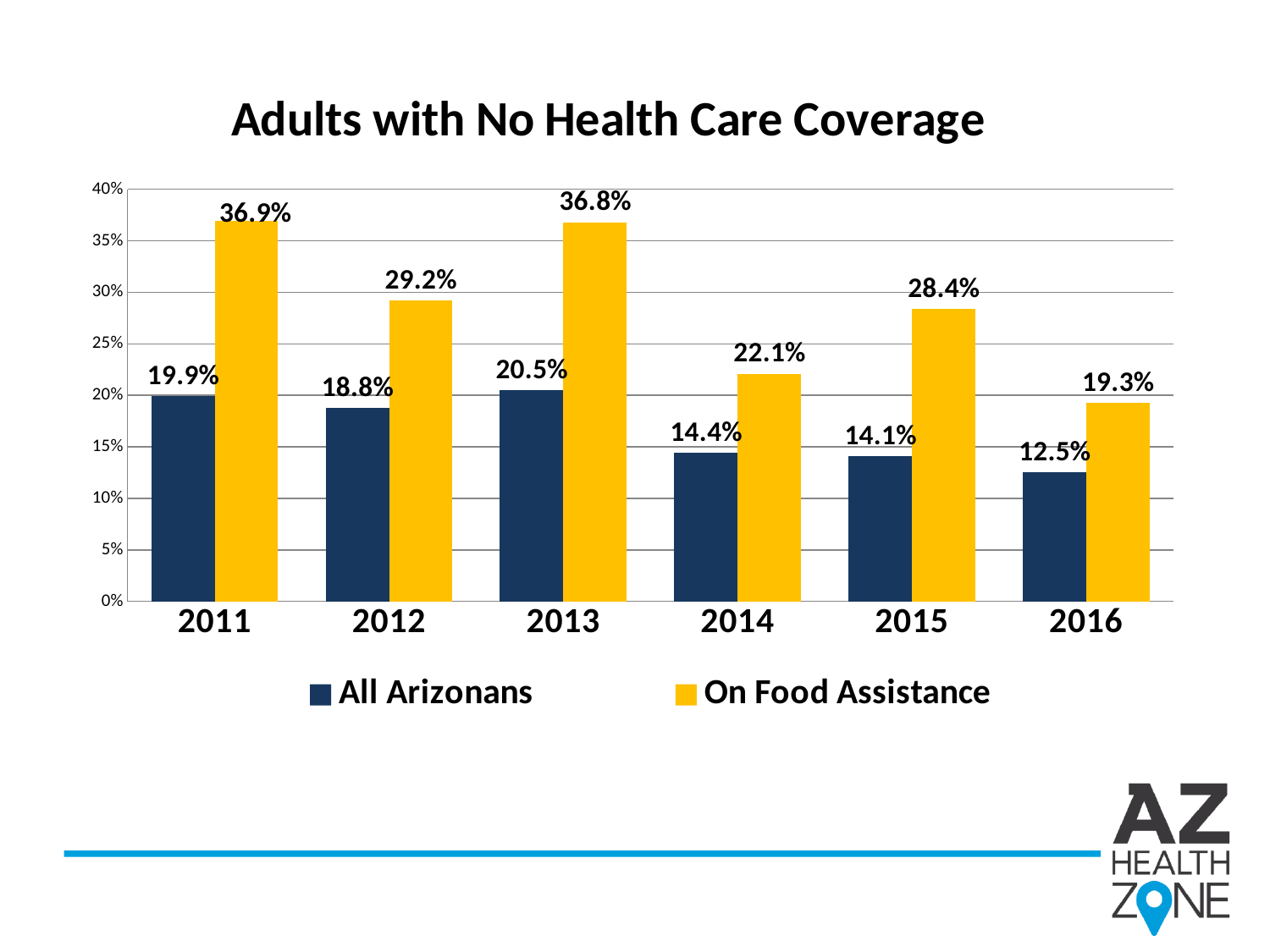

### Chart: Adults with No Health Care Coverage

| Category | All Arizonans | On Food Assistance |
|---|---|---|
| 2011 | 0.199 | 0.369 |
| 2012 | 0.188 | 0.292 |
| 2013 | 0.205 | 0.368 |
| 2014 | 0.144 | 0.221 |
| 2015 | 0.141 | 0.284 |
| 2016 | 0.125 | 0.193 |